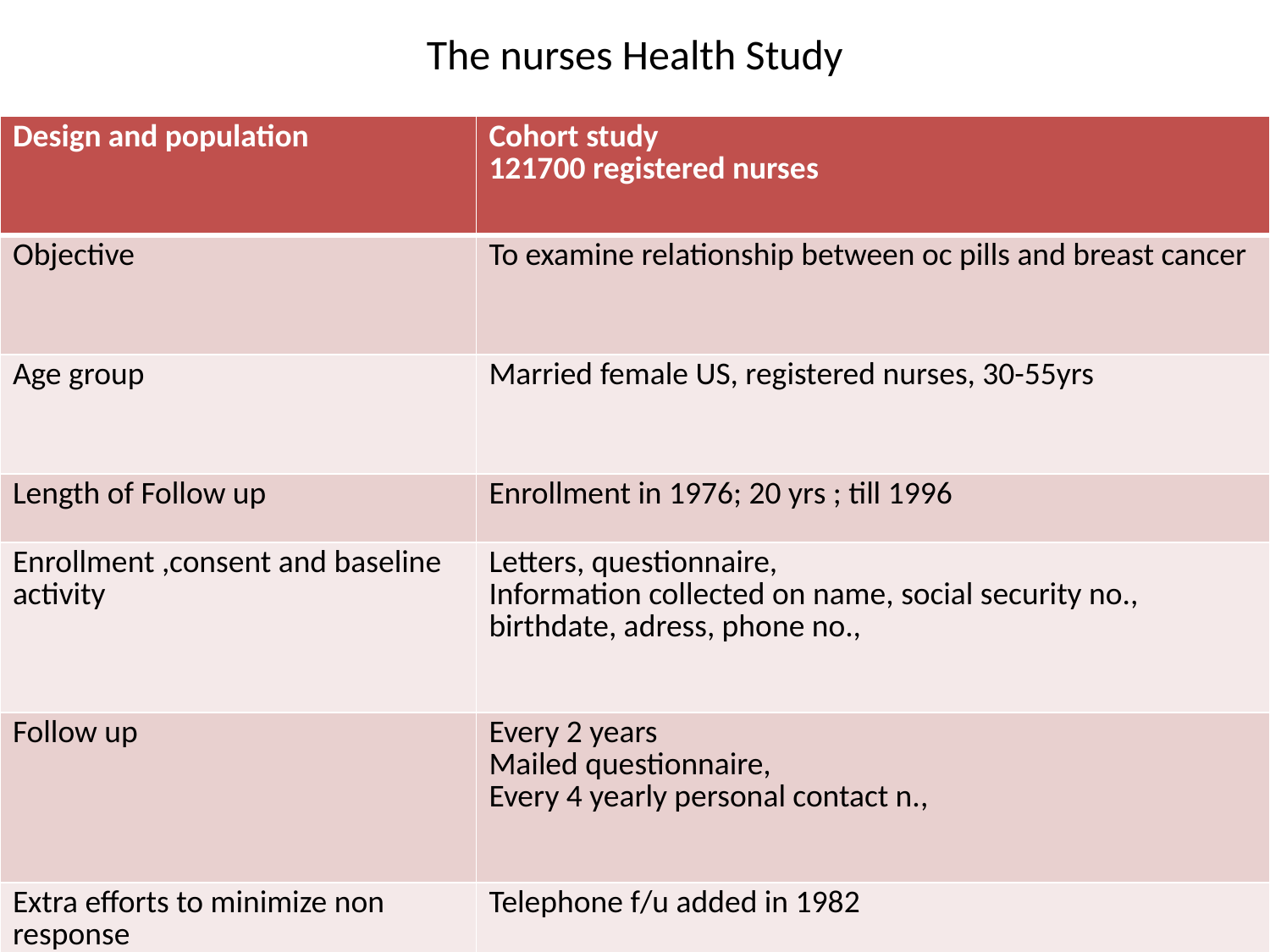

# The nurses Health Study
| Design and population | Cohort study 121700 registered nurses |
| --- | --- |
| Objective | To examine relationship between oc pills and breast cancer |
| Age group | Married female US, registered nurses, 30-55yrs |
| Length of Follow up | Enrollment in 1976; 20 yrs ; till 1996 |
| Enrollment ,consent and baseline activity | Letters, questionnaire, Information collected on name, social security no., birthdate, adress, phone no., |
| Follow up | Every 2 years Mailed questionnaire, Every 4 yearly personal contact n., |
| Extra efforts to minimize non response | Telephone f/u added in 1982 |